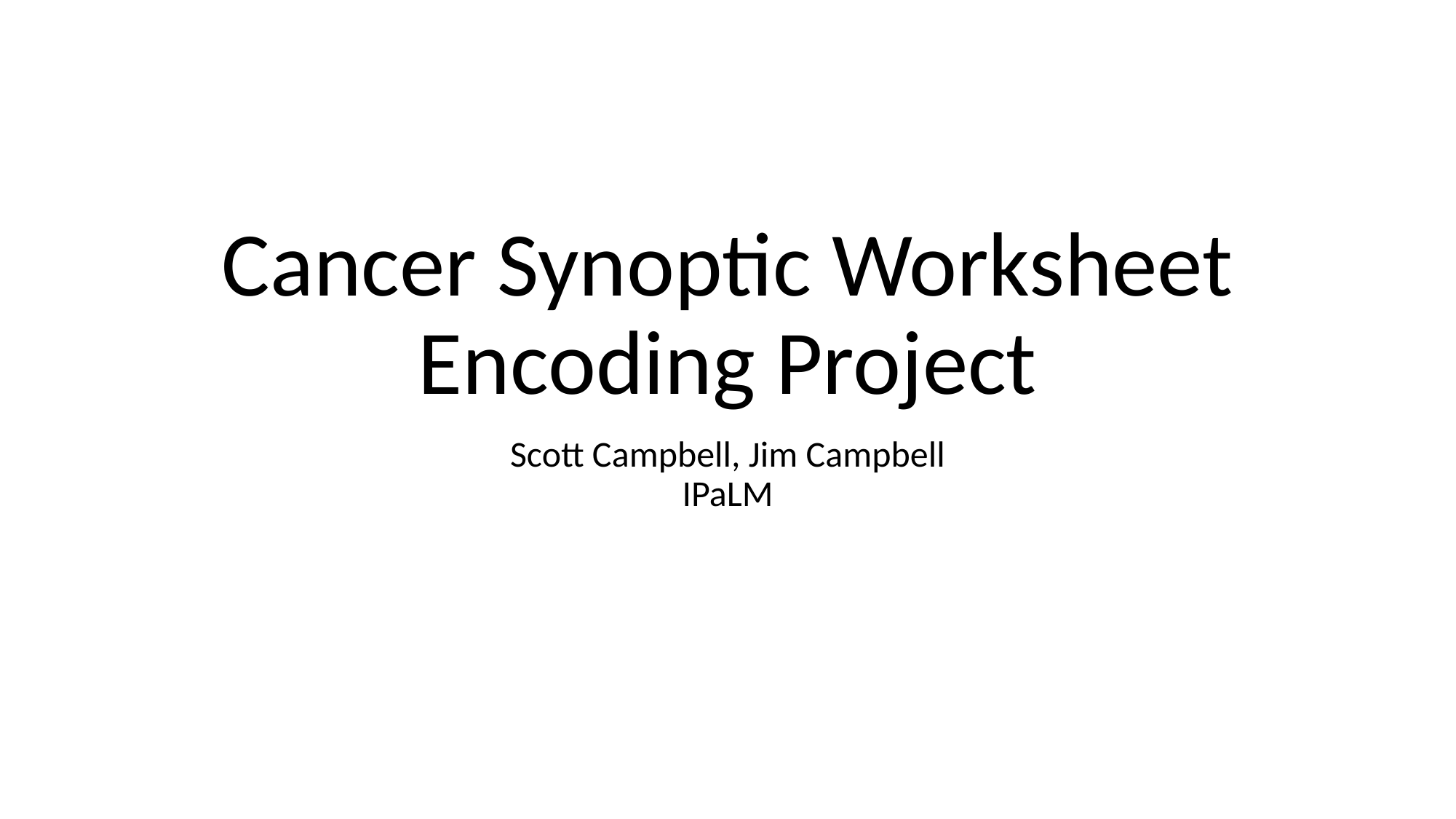

# Cancer Synoptic Worksheet Encoding Project
Scott Campbell, Jim Campbell
IPaLM